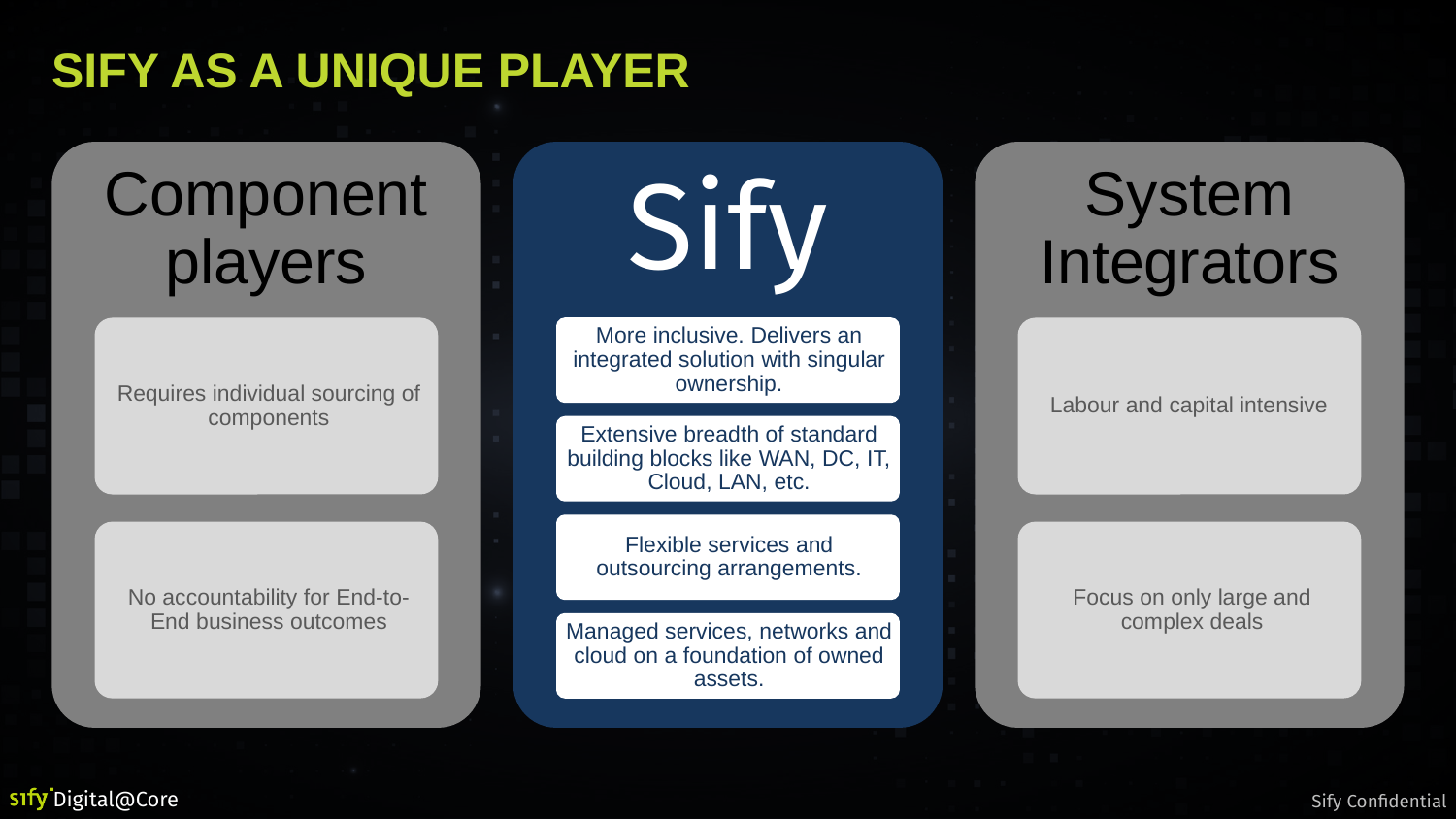

# Sify as a unique player
Component players
Requires individual sourcing of components
No accountability for End-to-End business outcomes
Sify
More inclusive. Delivers an integrated solution with singular ownership.
Extensive breadth of standard building blocks like WAN, DC, IT, Cloud, LAN, etc.
Flexible services and outsourcing arrangements.
Managed services, networks and cloud on a foundation of owned assets.
System Integrators
Labour and capital intensive
Focus on only large and complex deals